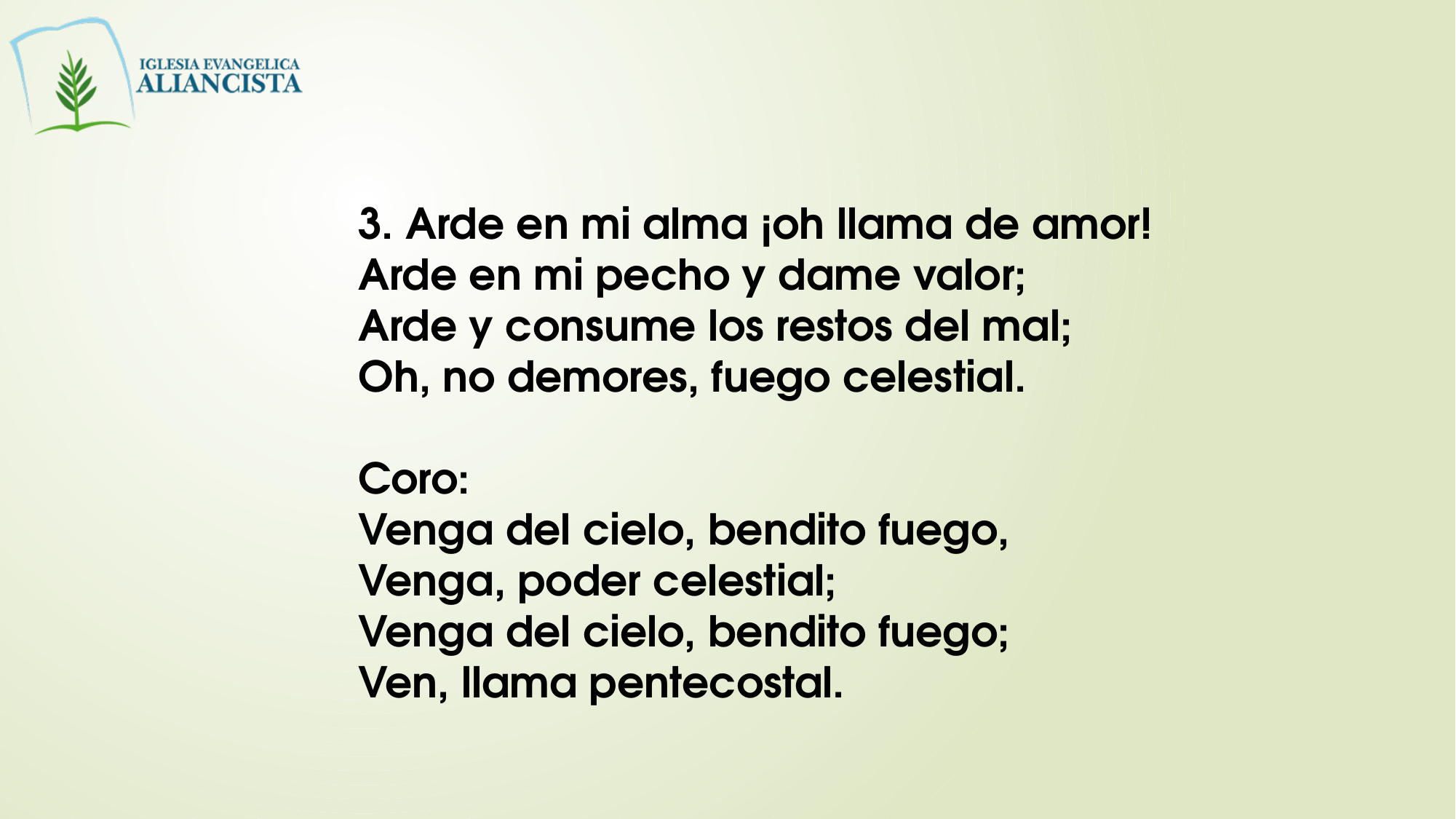

3. Arde en mi alma ¡oh llama de amor!
Arde en mi pecho y dame valor;
Arde y consume los restos del mal;
Oh, no demores, fuego celestial.

Coro:
Venga del cielo, bendito fuego,
Venga, poder celestial;
Venga del cielo, bendito fuego;
Ven, llama pentecostal.